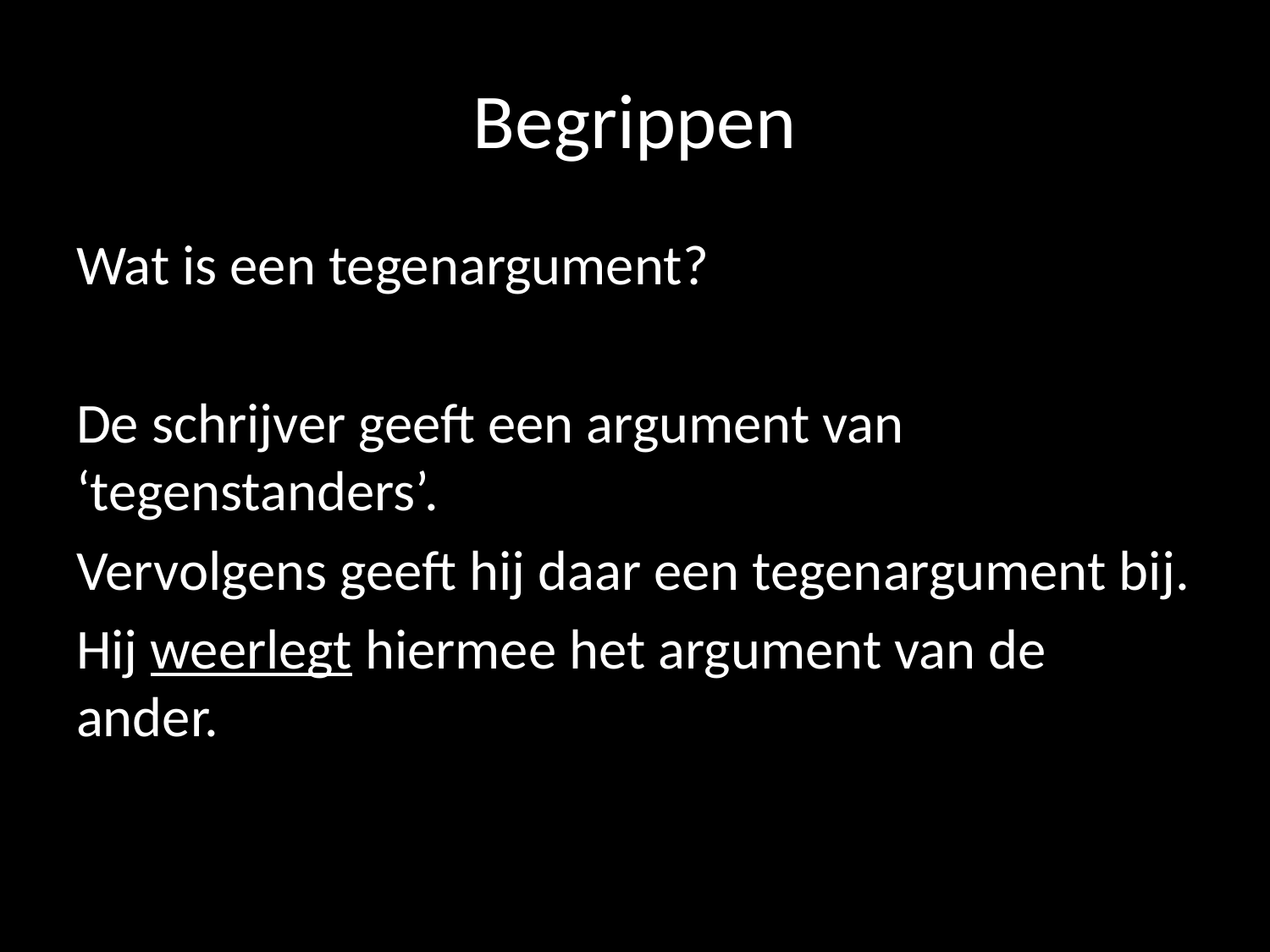

# Begrippen
Wat is een tegenargument?

De schrijver geeft een argument van ‘tegenstanders’.
Vervolgens geeft hij daar een tegenargument bij.
Hij weerlegt hiermee het argument van de ander.